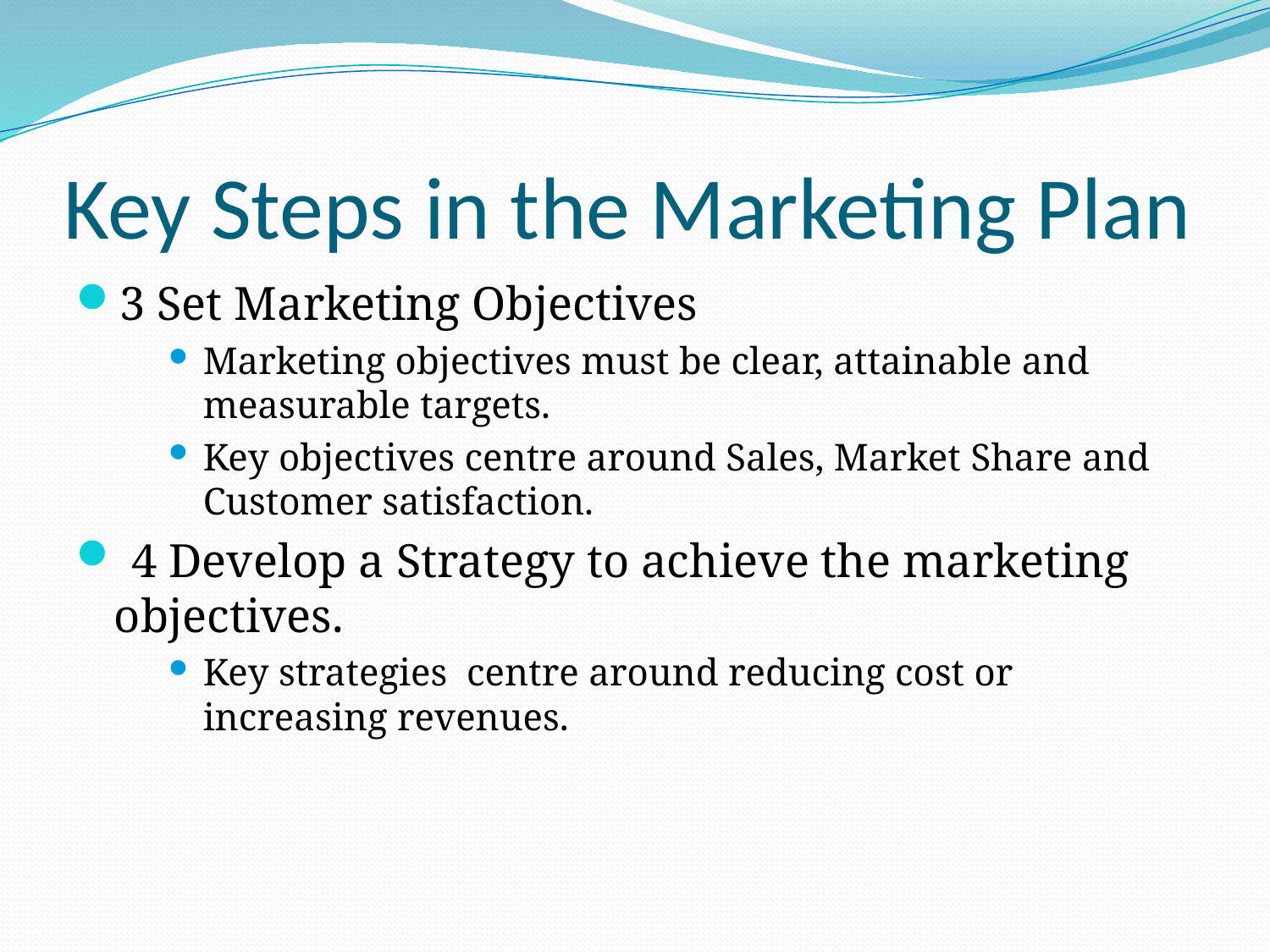

# Key Steps in the Marketing Plan
3 Set Marketing Objectives
Marketing objectives must be clear, attainable and measurable targets.
Key objectives centre around Sales, Market Share and Customer satisfaction.
 4 Develop a Strategy to achieve the marketing objectives.
Key strategies  centre around reducing cost or increasing revenues.